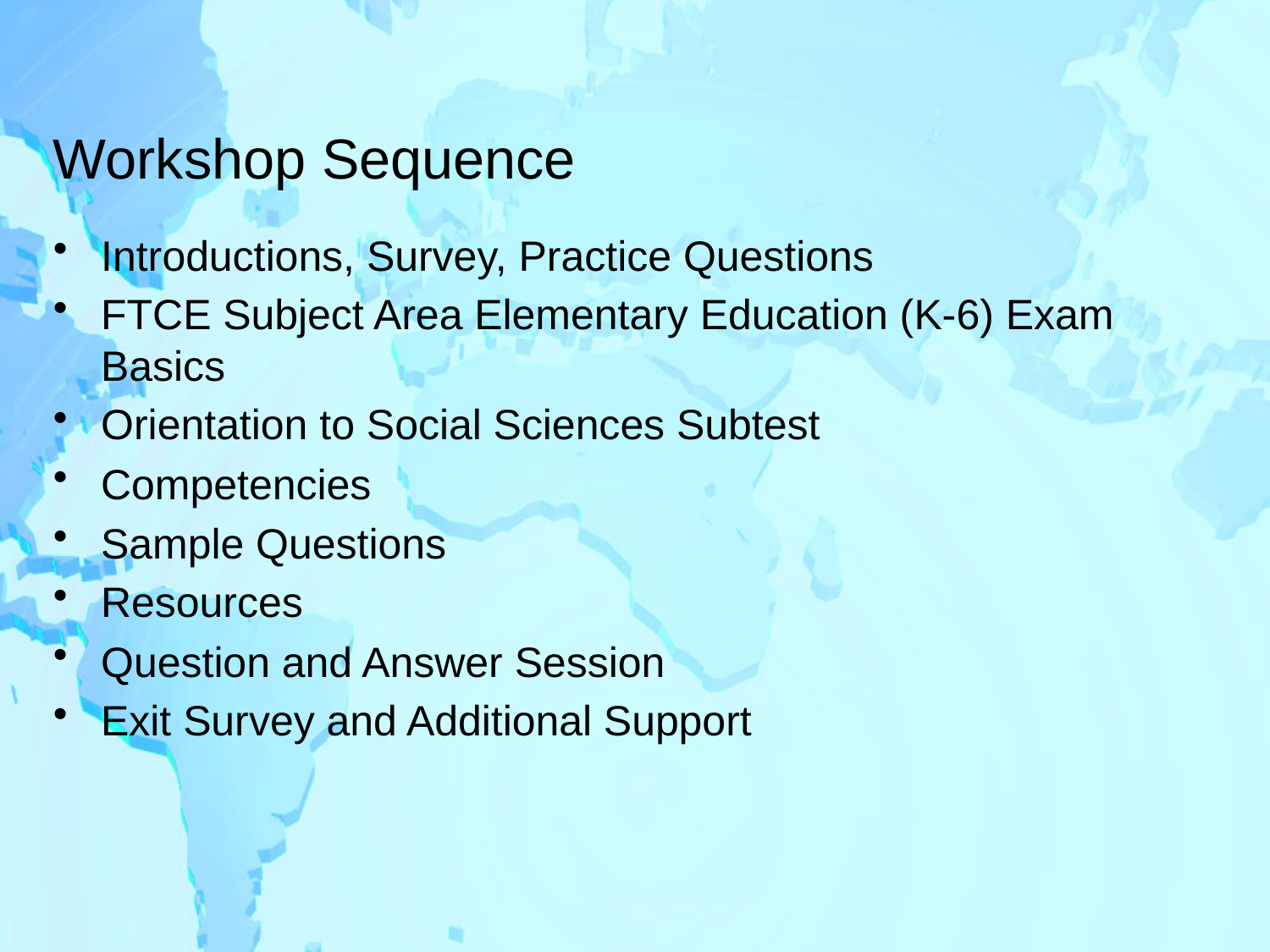

# Workshop Sequence
Introductions, Survey, Practice Questions
FTCE Subject Area Elementary Education (K-6) Exam Basics
Orientation to Social Sciences Subtest
Competencies
Sample Questions
Resources
Question and Answer Session
Exit Survey and Additional Support